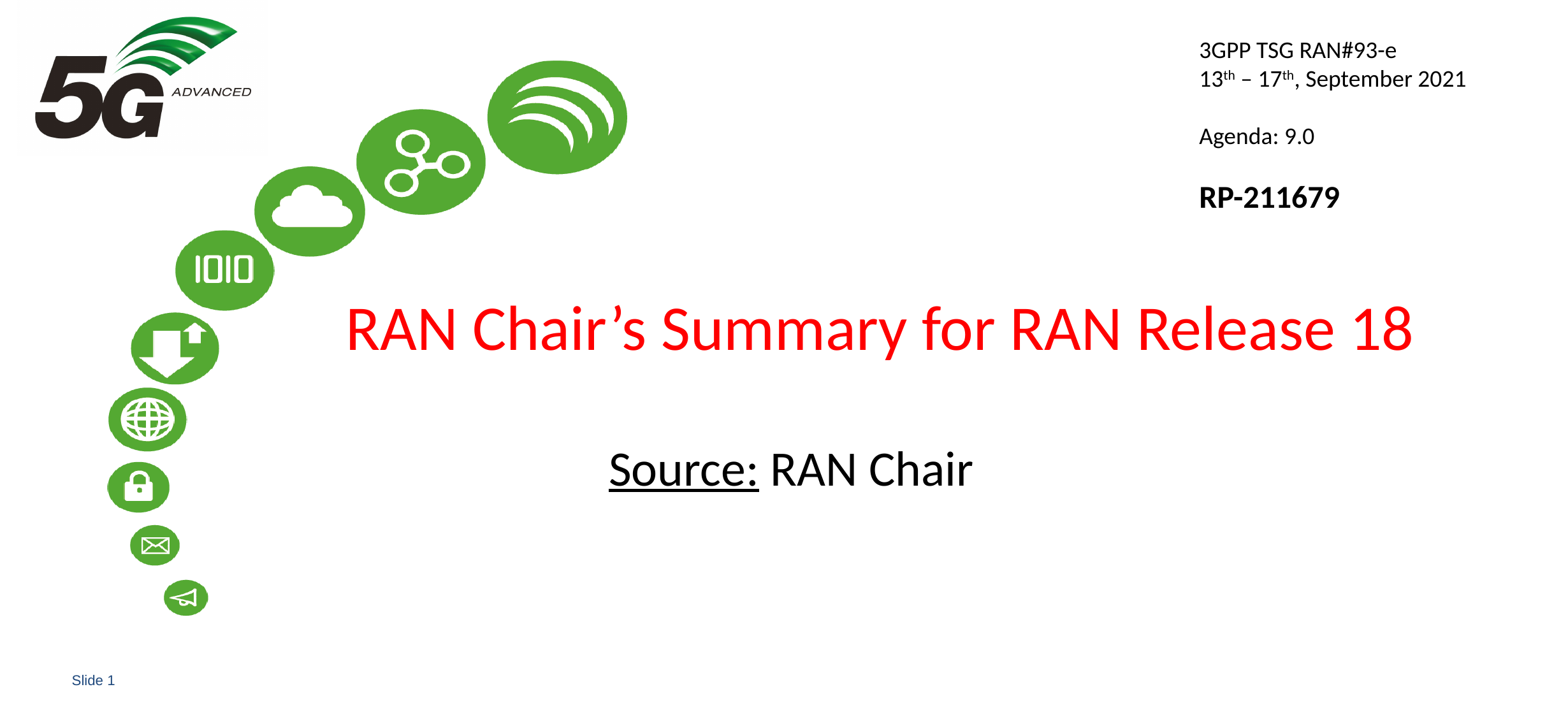

3GPP TSG RAN#93-e
13th – 17th, September 2021

Agenda: 9.0
RP-211679
# RAN Chair’s Summary for RAN Release 18
Source: RAN Chair